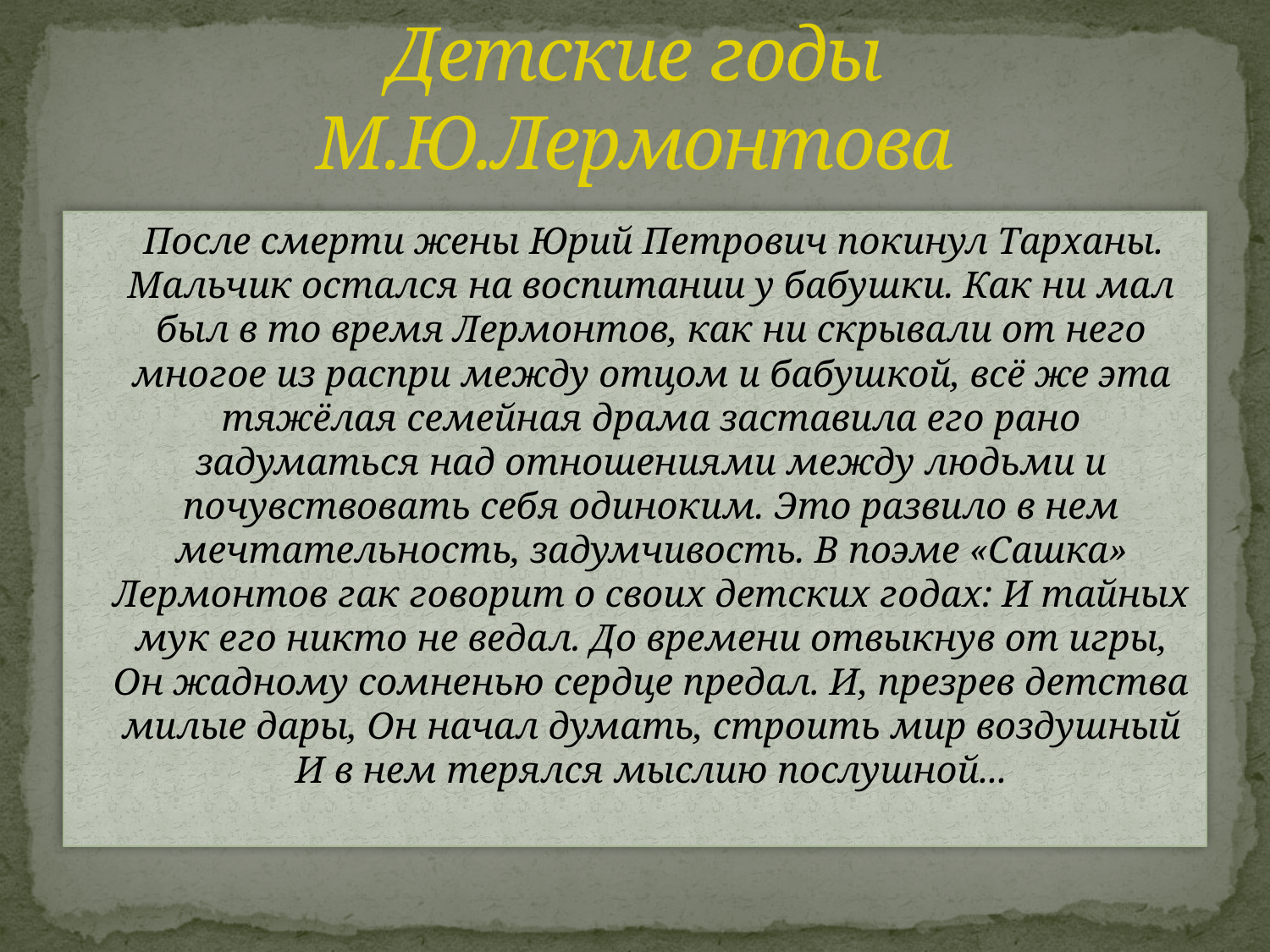

# Детские годы М.Ю.Лермонтова
    После смерти жены Юрий Петрович покинул Тарханы. Мальчик остался на воспитании у бабушки. Как ни мал был в то время Лермонтов, как ни скрывали от него многое из распри между отцом и бабушкой, всё же эта тяжёлая семейная драма заставила его рано задуматься над отношениями между людьми и почувствовать себя одиноким. Это развило в нем мечтательность, задумчивость. В поэме «Сашка» Лермонтов гак говорит о своих детских годах: И тайных мук его никто не ведал. До времени отвыкнув от игры, Он жадному сомненью сердце предал. И, презрев детства милые дары, Он начал думать, строить мир воздушный И в нем терялся мыслию послушной...